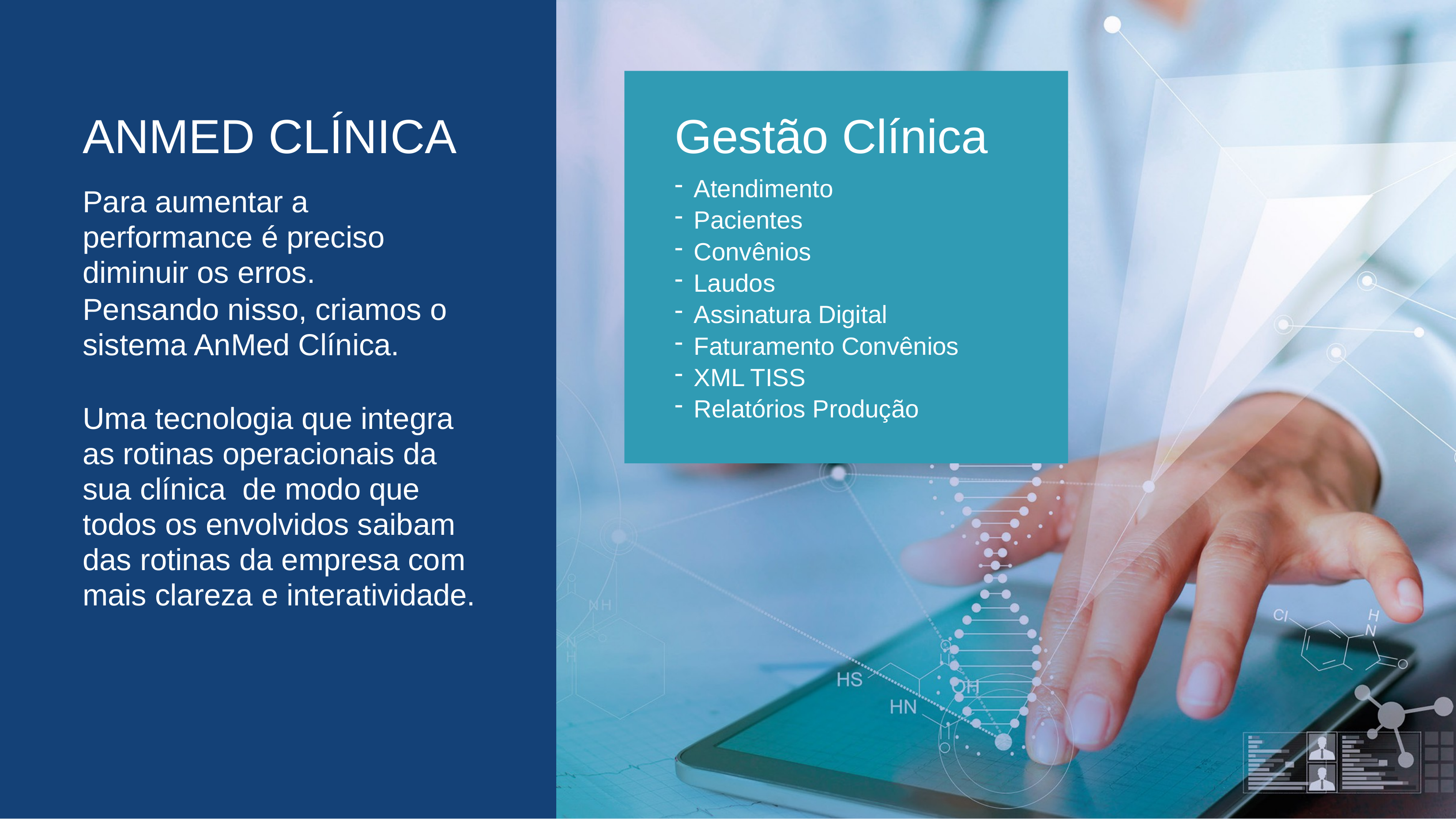

Gestão Clínica
Atendimento
Pacientes
Convênios
Laudos
Assinatura Digital
Faturamento Convênios
XML TISS
Relatórios Produção

# ANMED CLÍNICA
Para aumentar a performance é preciso diminuir os erros.
Pensando nisso, criamos o sistema AnMed Clínica.

Uma tecnologia que integra as rotinas operacionais da sua clínica  de modo que todos os envolvidos saibam das rotinas da empresa com mais clareza e interatividade.